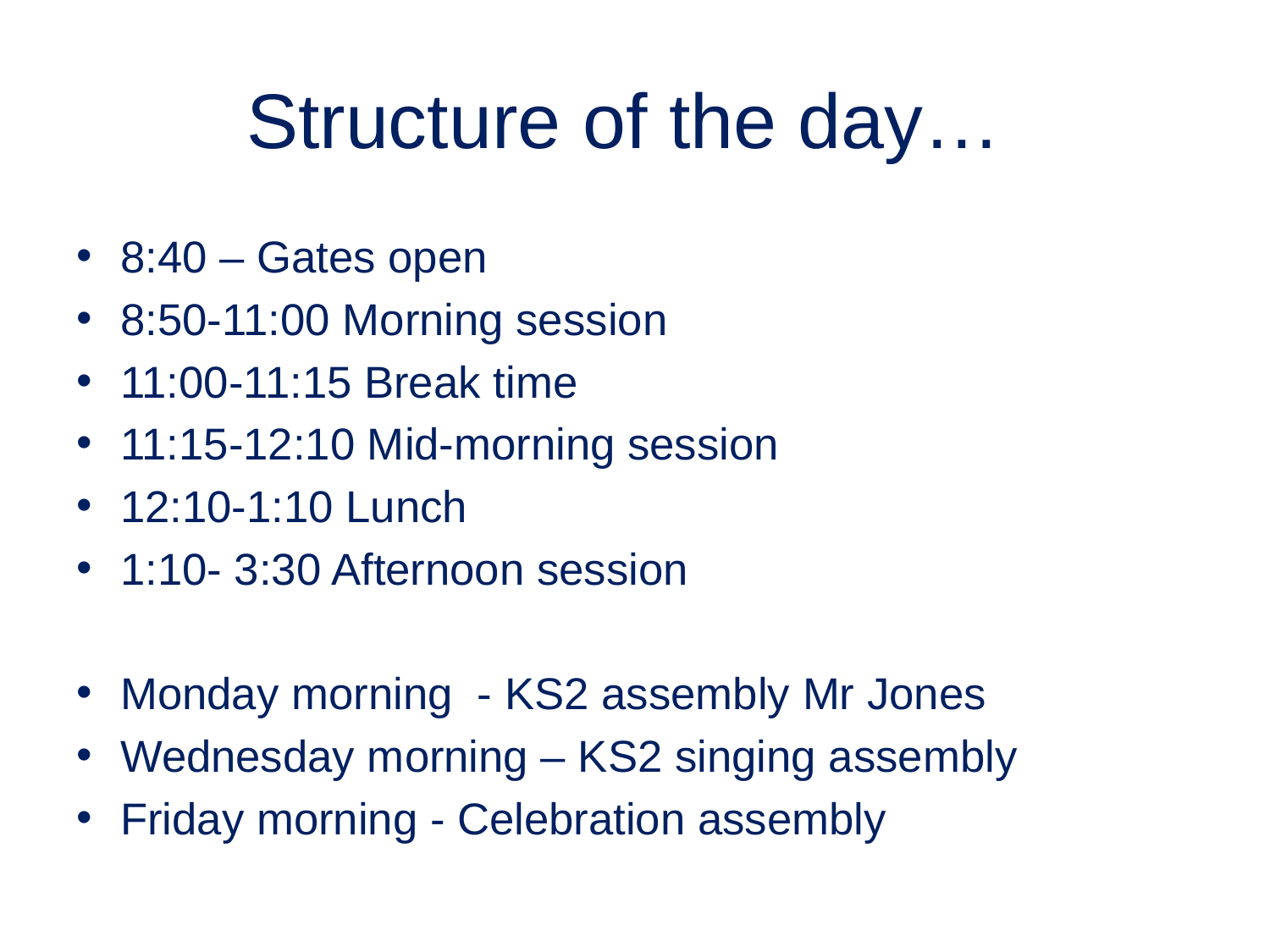

# Structure of the day…
8:40 – Gates open
8:50-11:00 Morning session
11:00-11:15 Break time
11:15-12:10 Mid-morning session
12:10-1:10 Lunch
1:10- 3:30 Afternoon session

Monday morning  - KS2 assembly Mr Jones
Wednesday morning – KS2 singing assembly
Friday morning - Celebration assembly